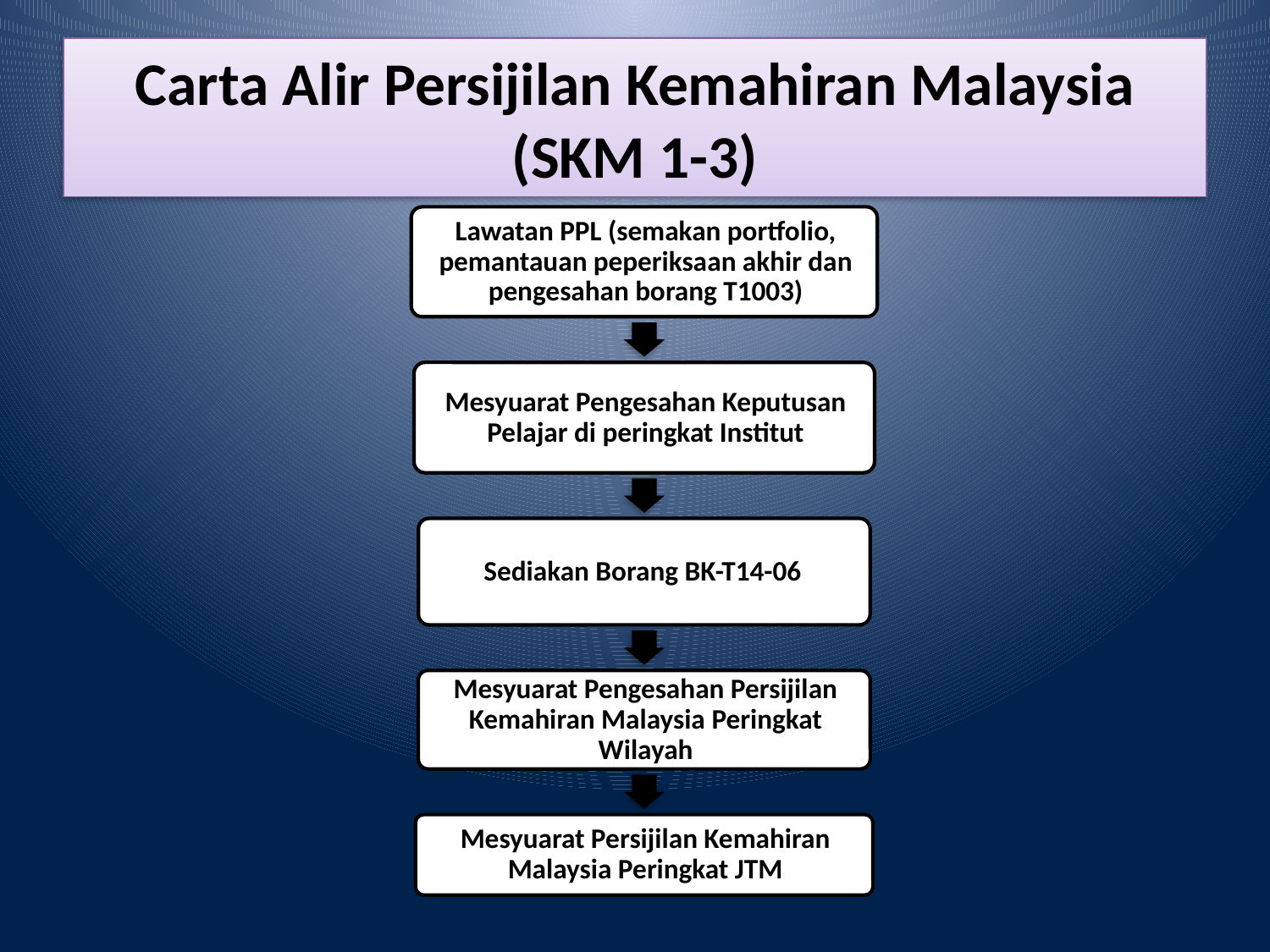

# Carta Alir Persijilan Kemahiran Malaysia (SKM 1-3)
Lawatan PPL (semakan portfolio, pemantauan peperiksaan akhir dan pengesahan borang T1003)

Mesyuarat Pengesahan Keputusan Pelajar di peringkat Institut

Sediakan Borang BK-T14-06

Mesyuarat Pengesahan Persijilan Kemahiran Malaysia Peringkat Wilayah

Mesyuarat Persijilan Kemahiran Malaysia Peringkat JTM